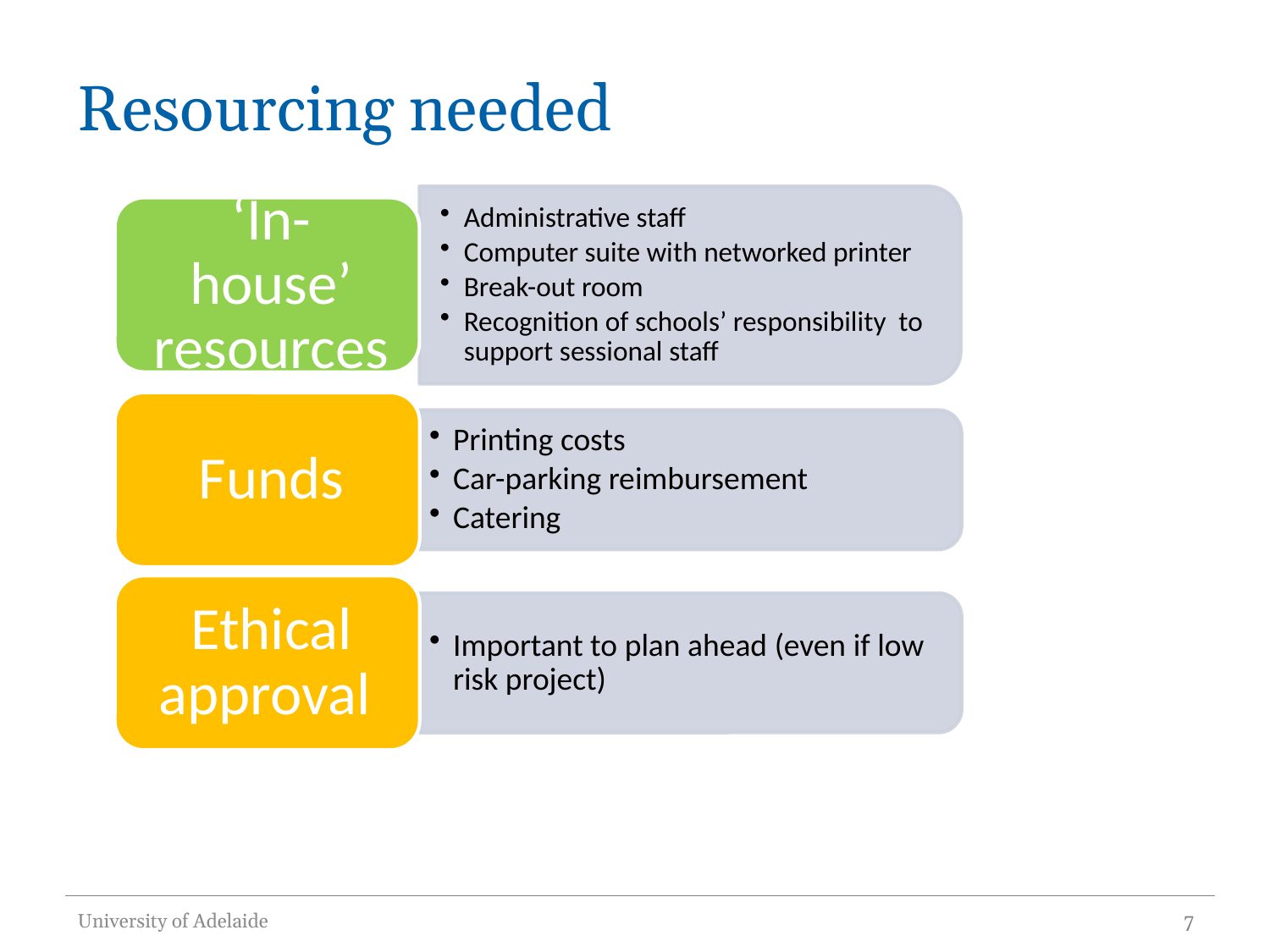

# Resourcing needed
Administrative staff
Computer suite with networked printer
Break-out room
Recognition of schools’ responsibility  to support sessional staff
‘In-house’ resources
Printing costs
Car-parking reimbursement
Catering
Funds
Important to plan ahead (even if low risk project)
Ethical approval
University of Adelaide
7